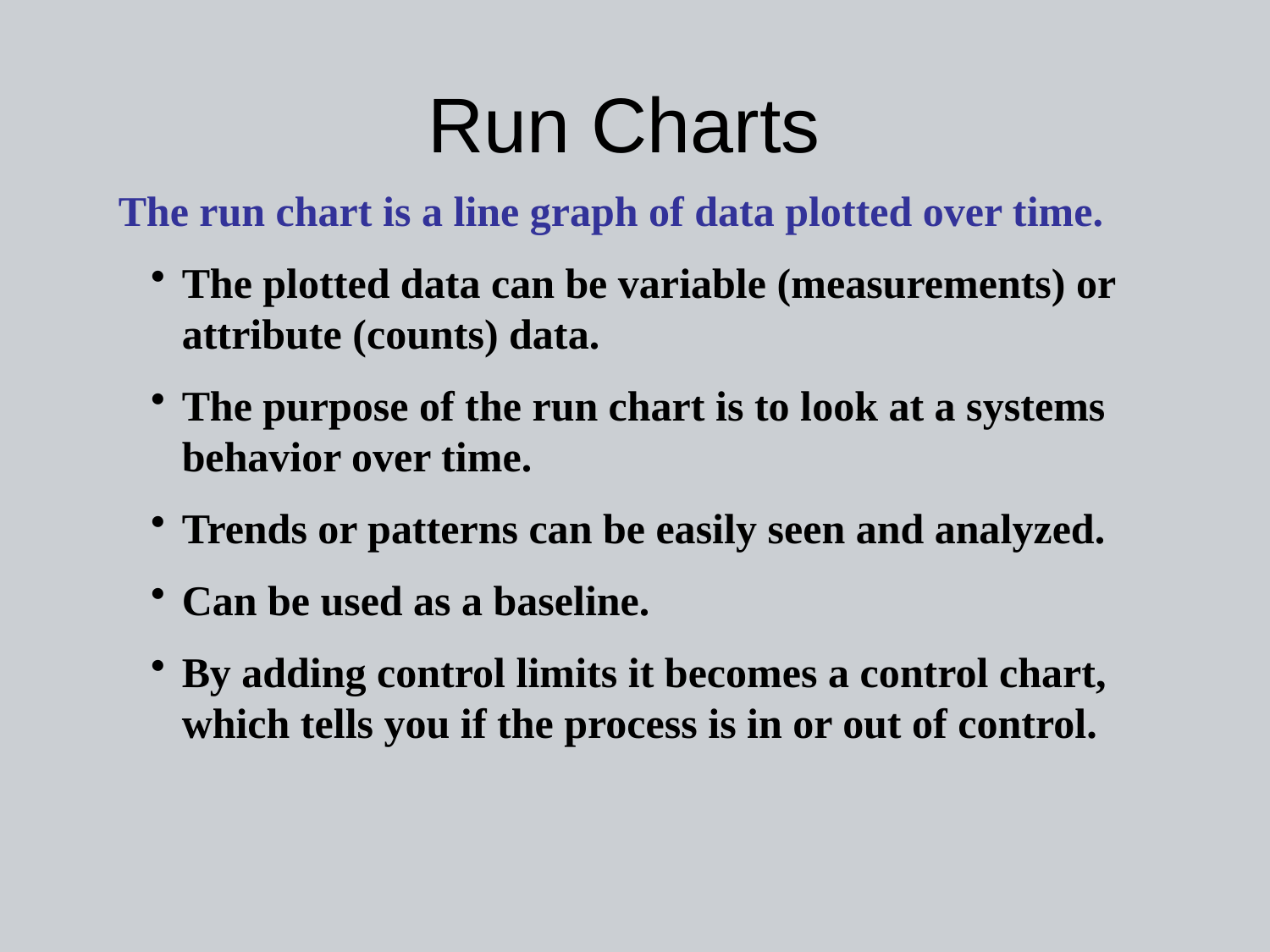

# Run Charts
The run chart is a line graph of data plotted over time.
The plotted data can be variable (measurements) or attribute (counts) data.
The purpose of the run chart is to look at a systems behavior over time.
Trends or patterns can be easily seen and analyzed.
Can be used as a baseline.
By adding control limits it becomes a control chart, which tells you if the process is in or out of control.